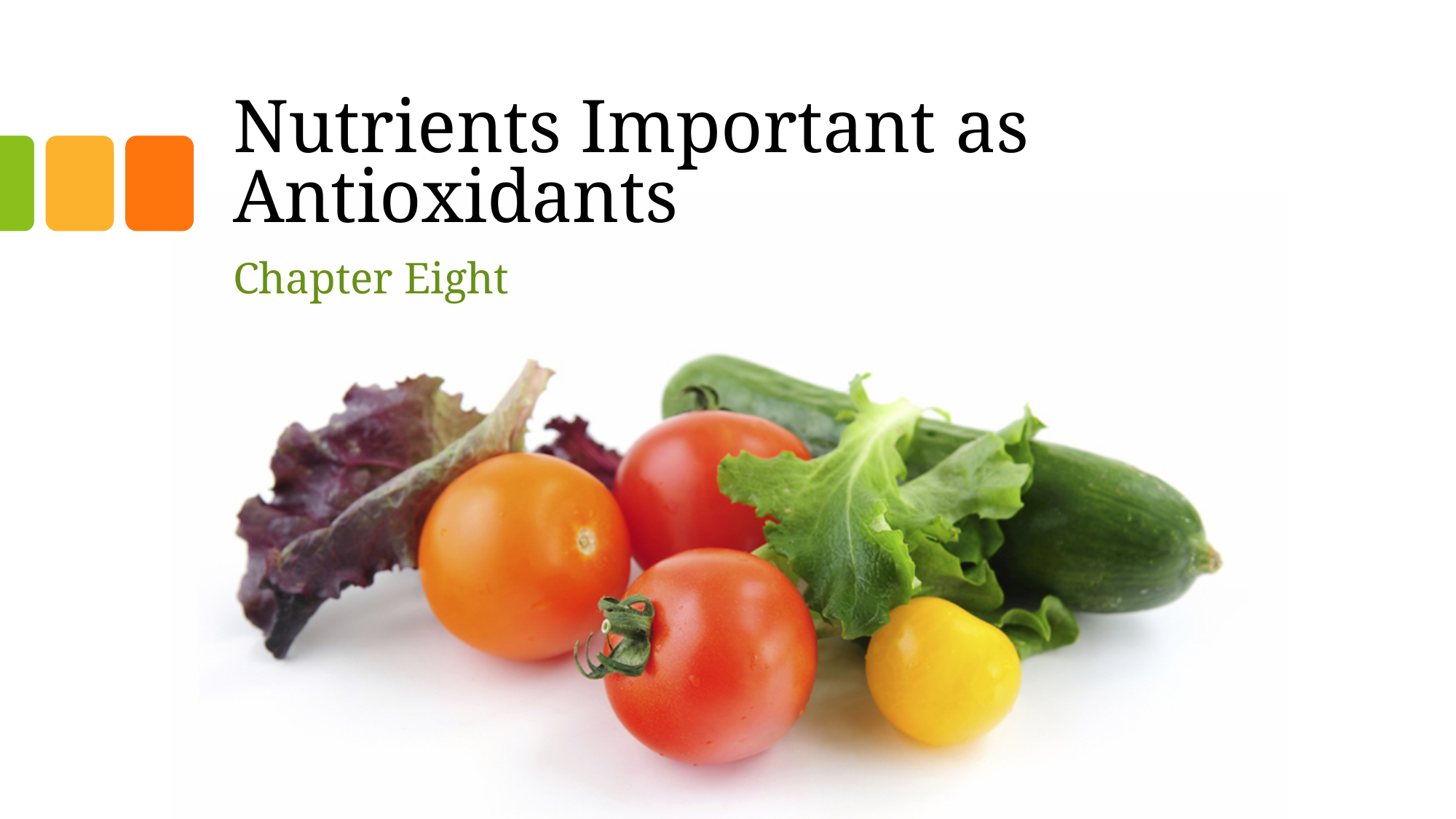

# Nutrients Important as Antioxidants
Chapter Eight